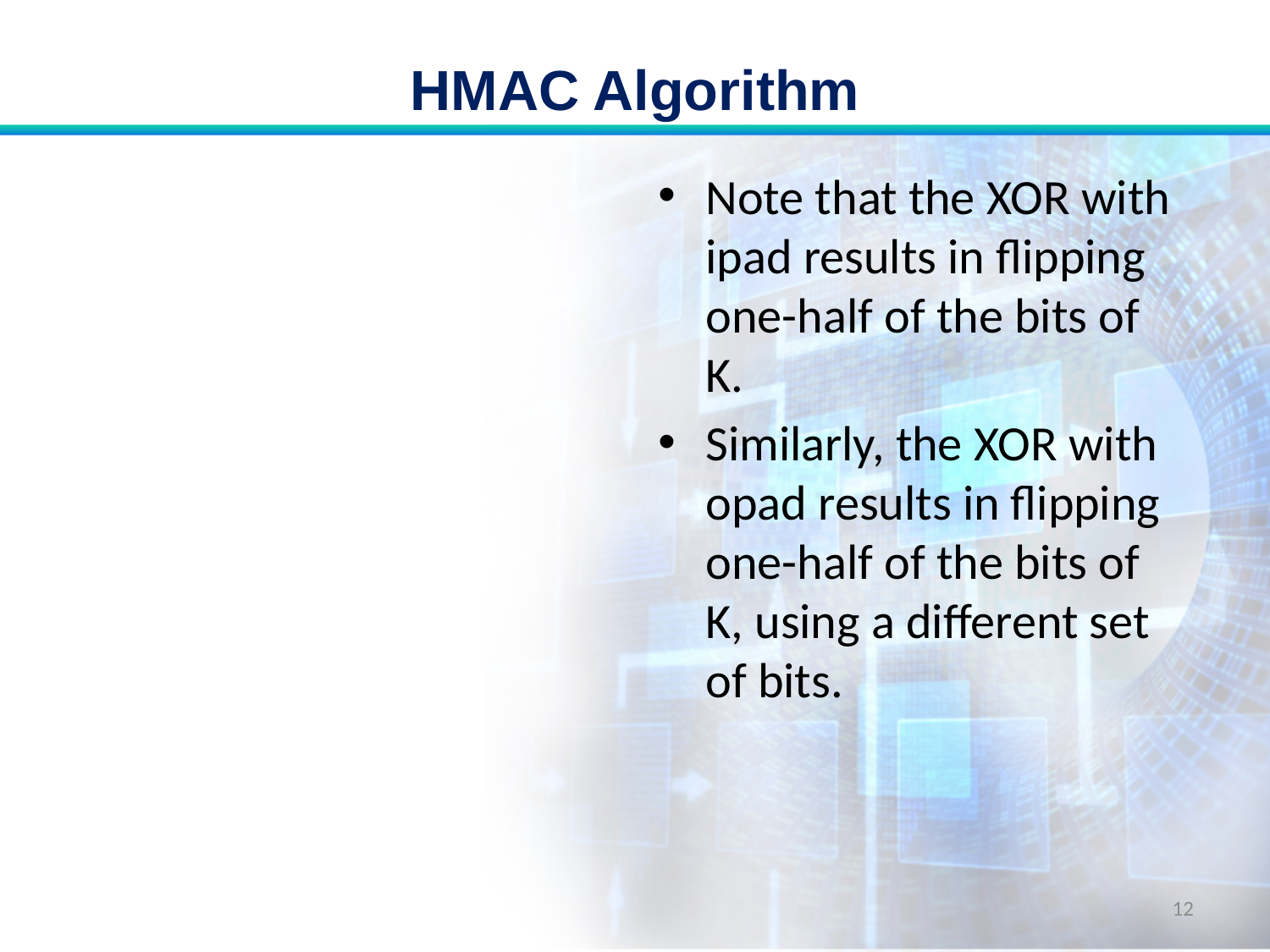

# HMAC Algorithm
Note that the XOR with ipad results in flipping one-half of the bits of K.
Similarly, the XOR with opad results in flipping one-half of the bits of K, using a different set of bits.
12